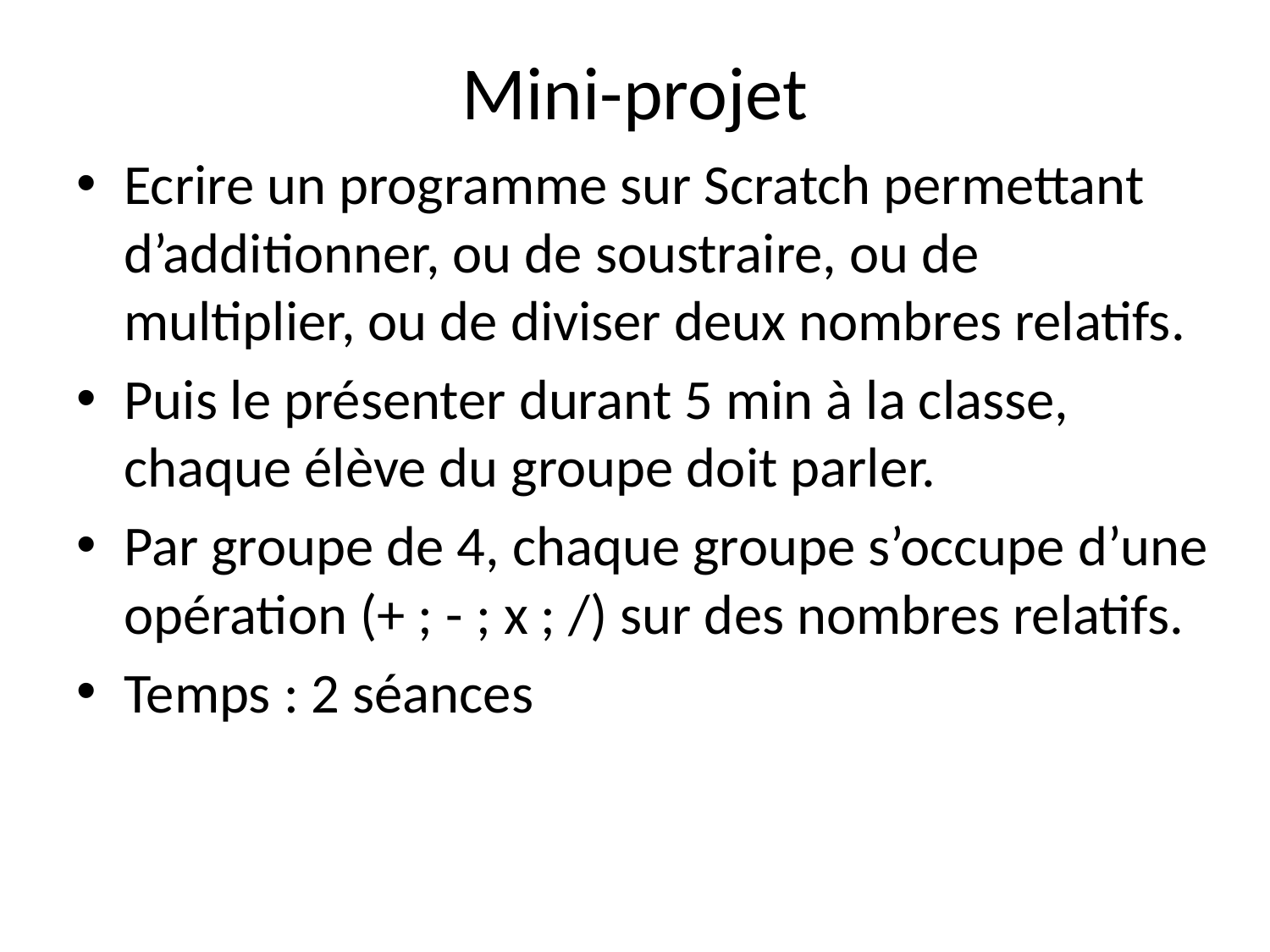

# Mini-projet
Ecrire un programme sur Scratch permettant d’additionner, ou de soustraire, ou de multiplier, ou de diviser deux nombres relatifs.
Puis le présenter durant 5 min à la classe, chaque élève du groupe doit parler.
Par groupe de 4, chaque groupe s’occupe d’une opération (+ ; - ; x ; /) sur des nombres relatifs.
Temps : 2 séances